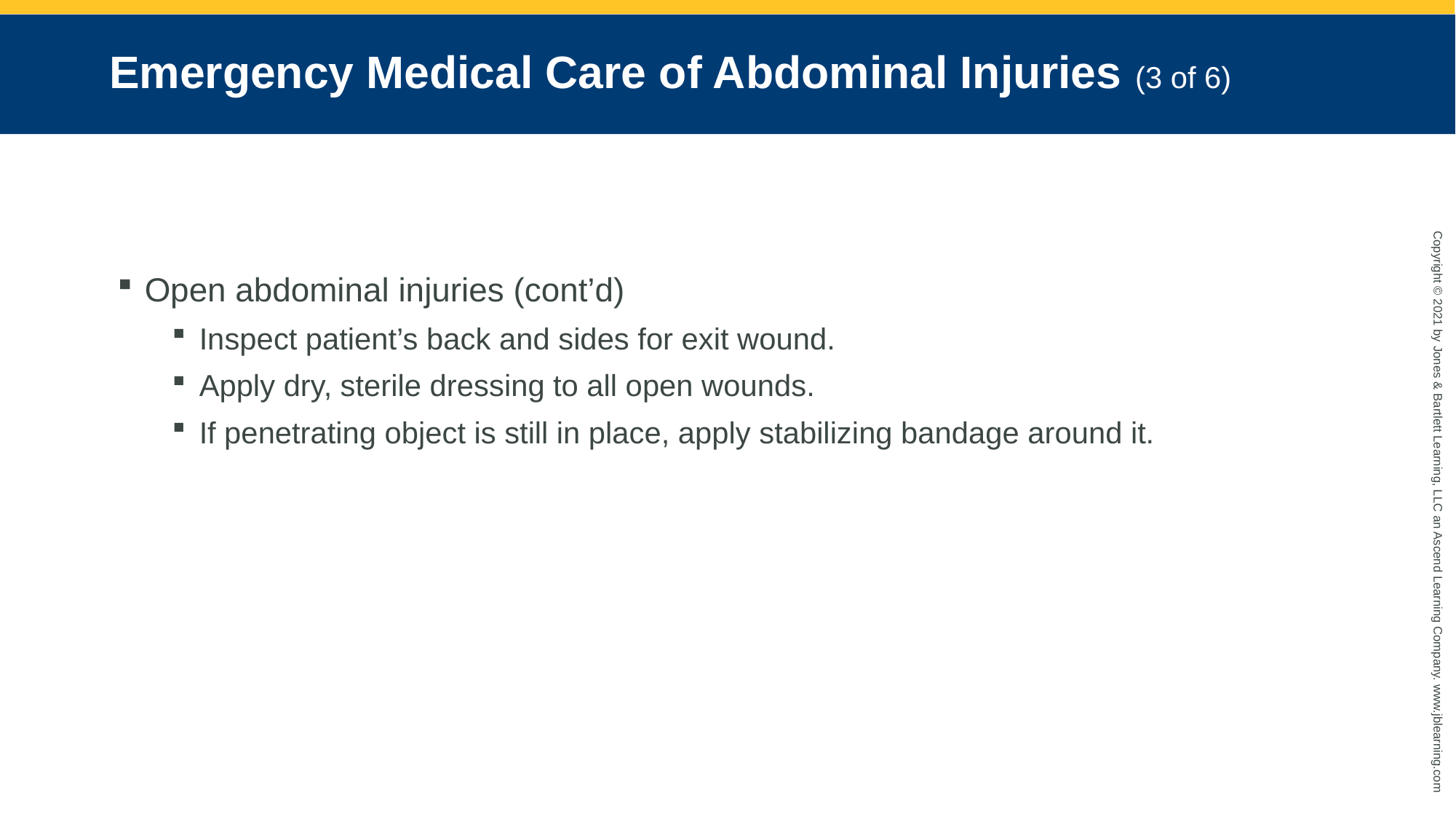

# Emergency Medical Care of Abdominal Injuries (3 of 6)
Open abdominal injuries (cont’d)
Inspect patient’s back and sides for exit wound.
Apply dry, sterile dressing to all open wounds.
If penetrating object is still in place, apply stabilizing bandage around it.